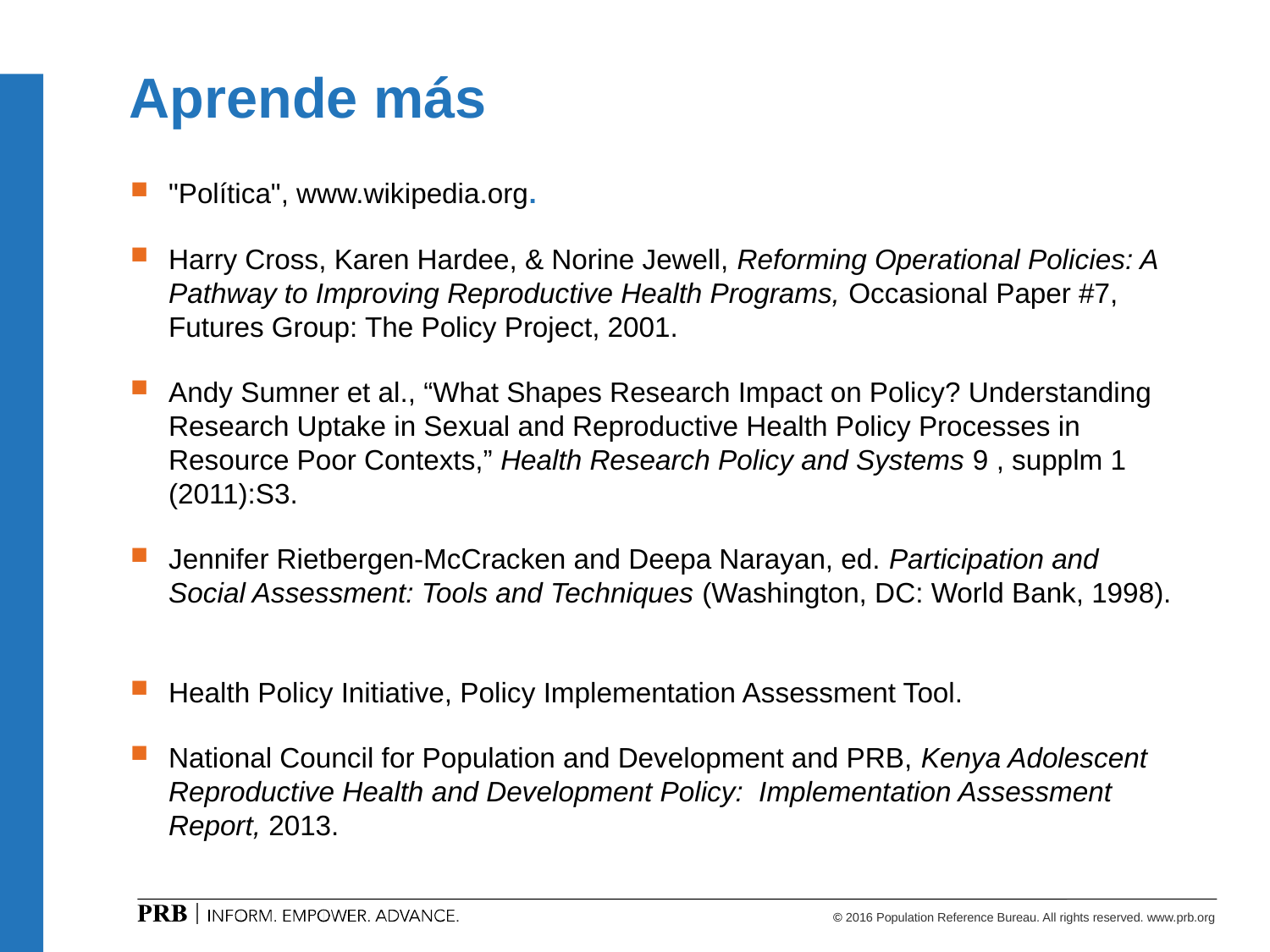

Aprende más
"Política", www.wikipedia.org.
Harry Cross, Karen Hardee, & Norine Jewell, Reforming Operational Policies: A Pathway to Improving Reproductive Health Programs, Occasional Paper #7, Futures Group: The Policy Project, 2001.
Andy Sumner et al., “What Shapes Research Impact on Policy? Understanding Research Uptake in Sexual and Reproductive Health Policy Processes in Resource Poor Contexts,” Health Research Policy and Systems 9 , supplm 1 (2011):S3.
Jennifer Rietbergen-McCracken and Deepa Narayan, ed. Participation and Social Assessment: Tools and Techniques (Washington, DC: World Bank, 1998).
Health Policy Initiative, Policy Implementation Assessment Tool.
National Council for Population and Development and PRB, Kenya Adolescent Reproductive Health and Development Policy:  Implementation Assessment Report, 2013.